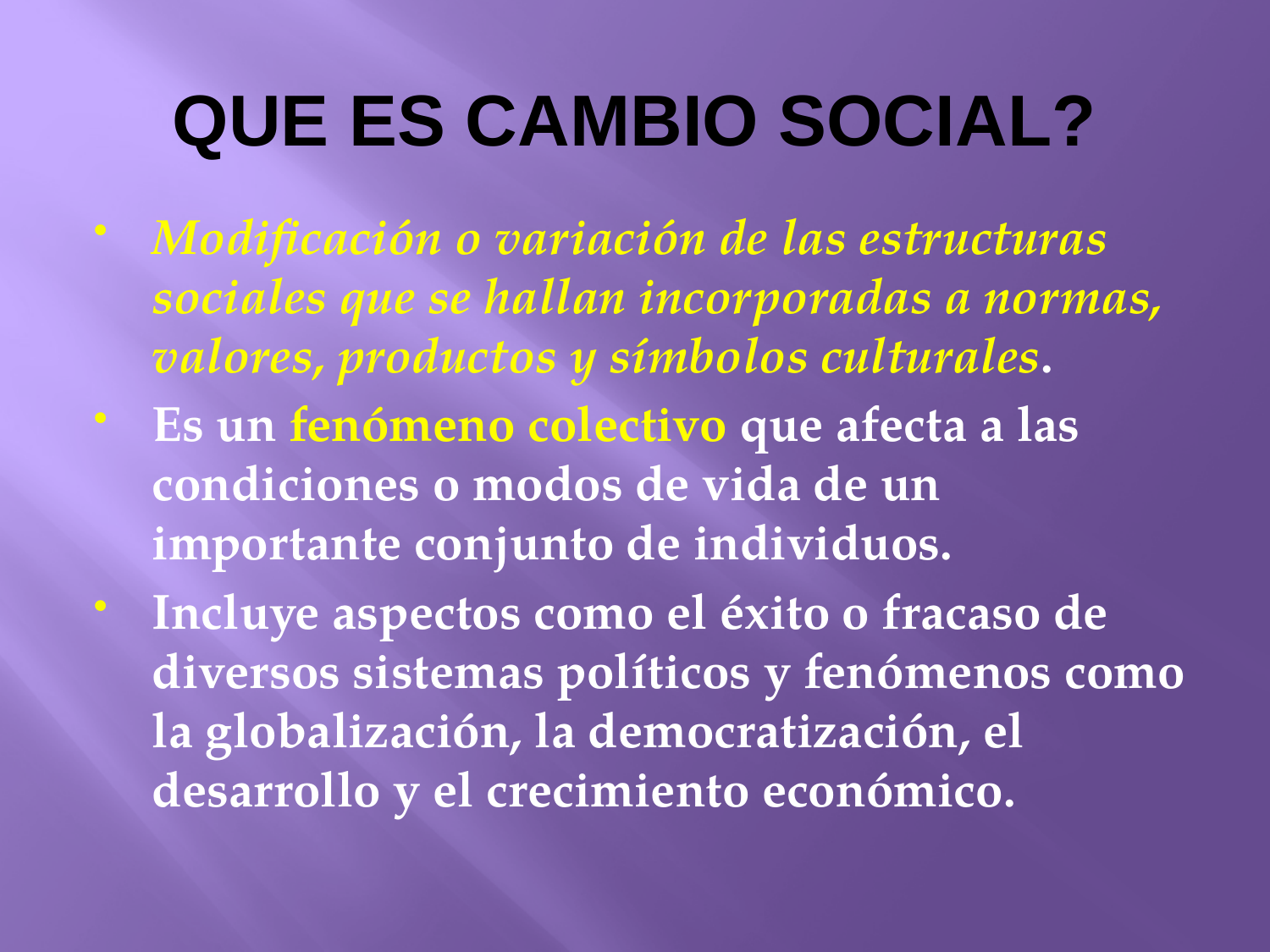

# QUE ES CAMBIO SOCIAL?
Modificación o variación de las estructuras sociales que se hallan incorporadas a normas, valores, productos y símbolos culturales.
Es un fenómeno colectivo que afecta a las condiciones o modos de vida de un importante conjunto de individuos.
Incluye aspectos como el éxito o fracaso de diversos sistemas políticos y fenómenos como la globalización, la democratización, el desarrollo y el crecimiento económico.